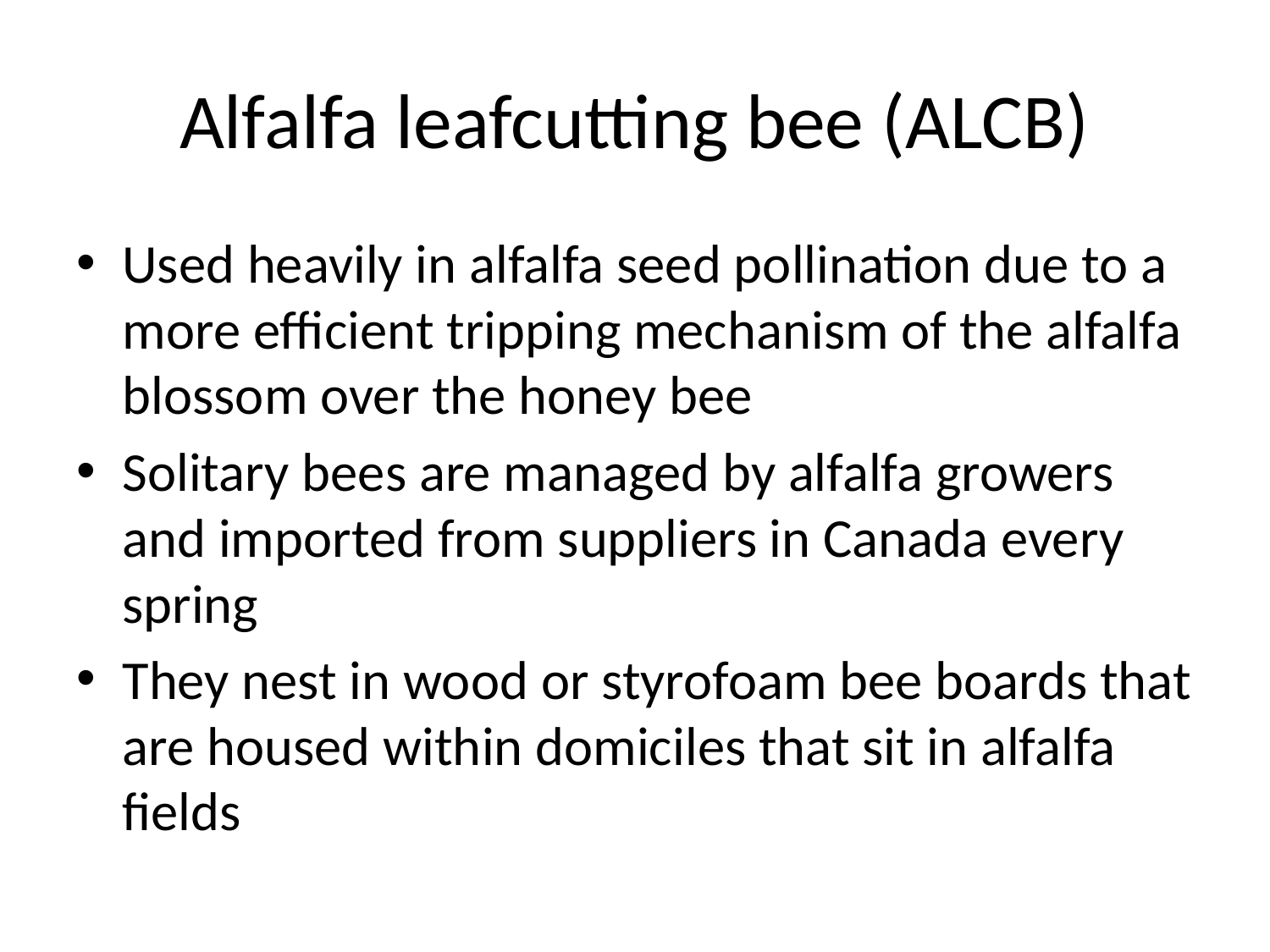

# Alfalfa leafcutting bee (ALCB)
Used heavily in alfalfa seed pollination due to a more efficient tripping mechanism of the alfalfa blossom over the honey bee
Solitary bees are managed by alfalfa growers and imported from suppliers in Canada every spring
They nest in wood or styrofoam bee boards that are housed within domiciles that sit in alfalfa fields